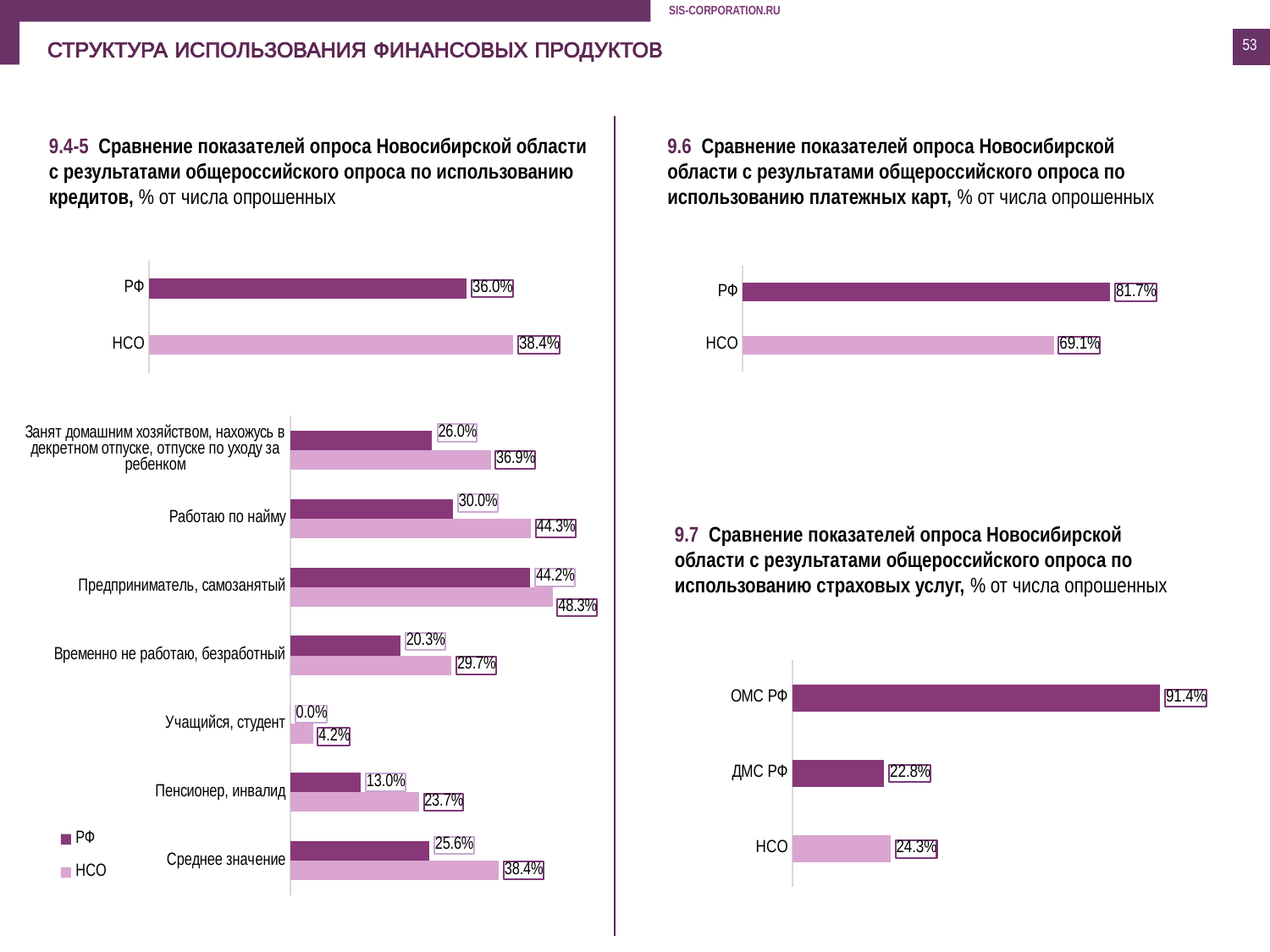

53
СТРУКТУРА ИСПОЛЬЗОВАНИЯ ФИНАНСОВЫХ ПРОДУКТОВ
9.4-5  Сравнение показателей опроса Новосибирской области с результатами общероссийского опроса по использованию кредитов, % от числа опрошенных
9.6  Сравнение показателей опроса Новосибирской области с результатами общероссийского опроса по использованию платежных карт, % от числа опрошенных

### Chart

| Category | Столбец1 |
|---|---|
| НСО | 0.691 |
| РФ | 0.8165 |

### Chart

| Category | Столбец1 |
|---|---|
| НСО | 0.38400000000000056 |
| РФ | 0.3604000000000005 |

### Chart

| Category | НСО | РФ |
|---|---|---|
| Среднее значение | 0.38400000000000056 | 0.256 |
| Пенсионер, инвалид | 0.23700000000000004 | 0.13 |
| Учащийся, студент | 0.04200000000000002 | 0.0 |
| Временно не работаю, безработный | 0.2970000000000003 | 0.203 |
| Предприниматель, самозанятый | 0.4830000000000003 | 0.442 |
| Работаю по найму | 0.443 | 0.3000000000000003 |
| Занят домашним хозяйством, нахожусь в декретном отпуске, отпуске по уходу за ребенком | 0.3690000000000004 | 0.26 |
9.7  Сравнение показателей опроса Новосибирской области с результатами общероссийского опроса по использованию страховых услуг, % от числа опрошенных

### Chart

| Category | Столбец1 |
|---|---|
| НСО | 0.24300000000000024 |
| ДМС РФ | 0.2276 |
| ОМС РФ | 0.9135 |